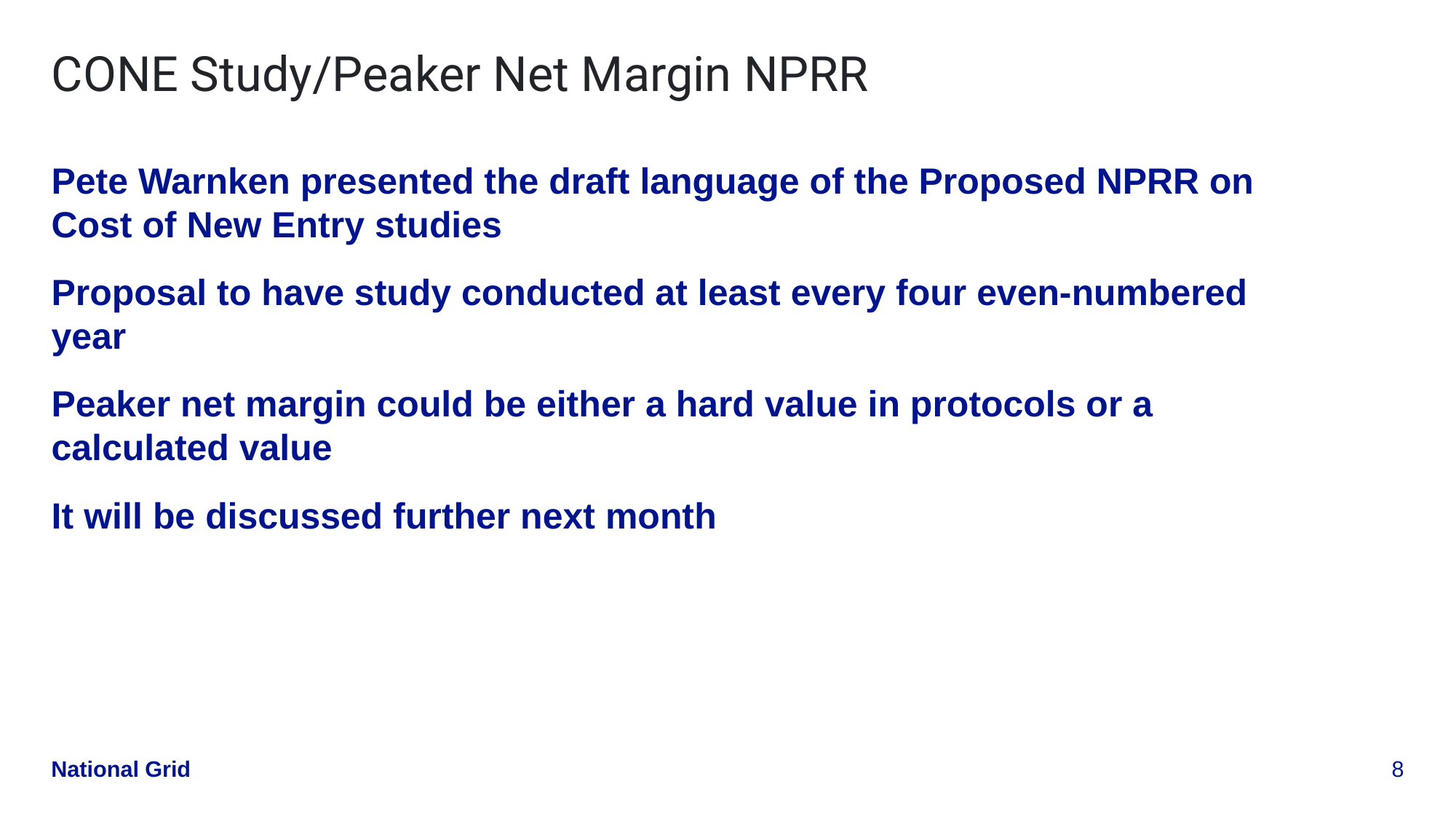

# CONE Study/Peaker Net Margin NPRR
Pete Warnken presented the draft language of the Proposed NPRR on Cost of New Entry studies
Proposal to have study conducted at least every four even-numbered year
Peaker net margin could be either a hard value in protocols or a calculated value
It will be discussed further next month